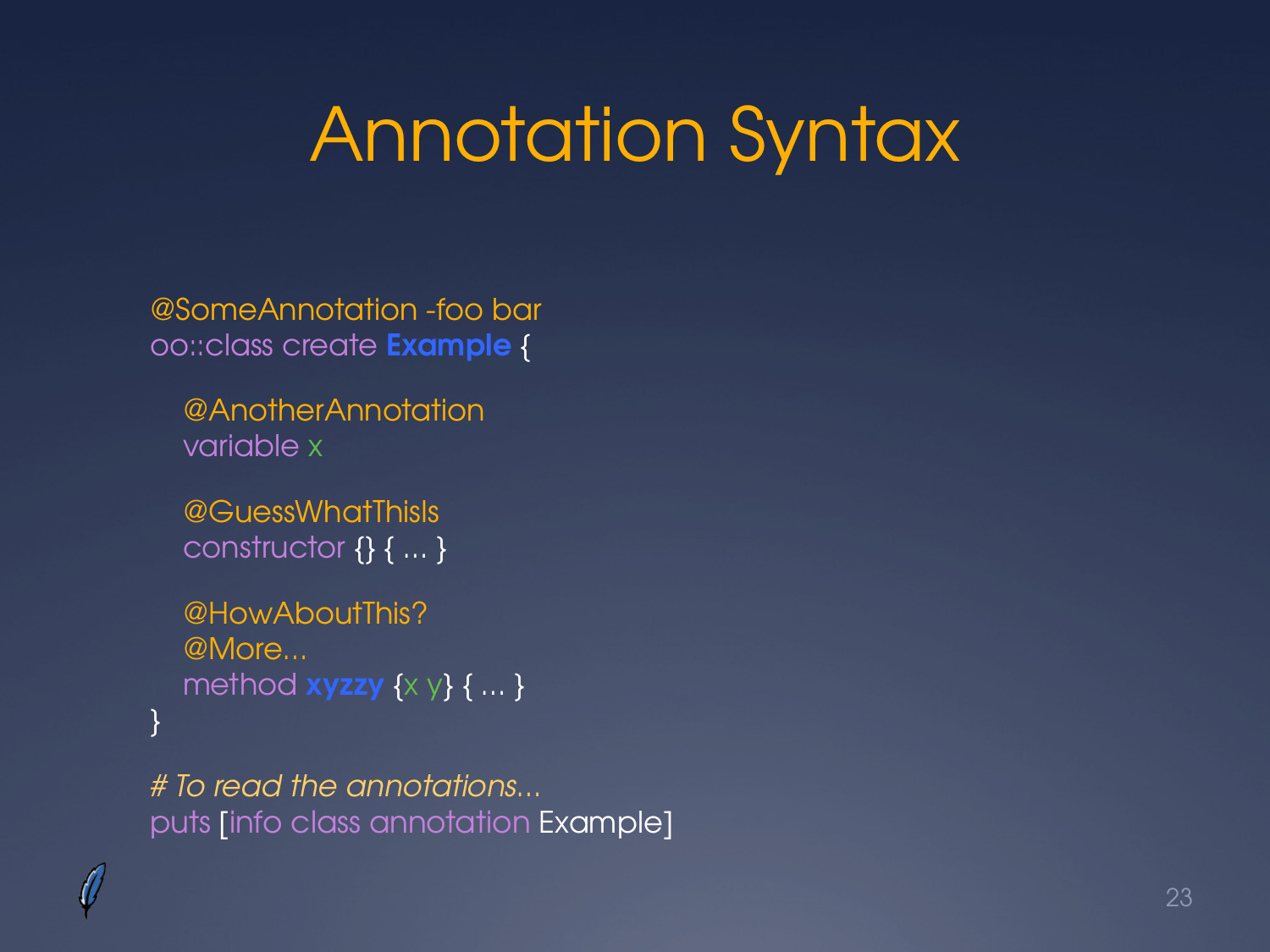

# Annotation Syntax
@SomeAnnotation -foo bar
oo::class create Example {
    @AnotherAnnotation
    variable x
    @GuessWhatThisIs
    constructor {} { … }
    @HowAboutThis?
    @More…
    method xyzzy {x y} { … }
}
# To read the annotations… puts [info class annotation Example]
23